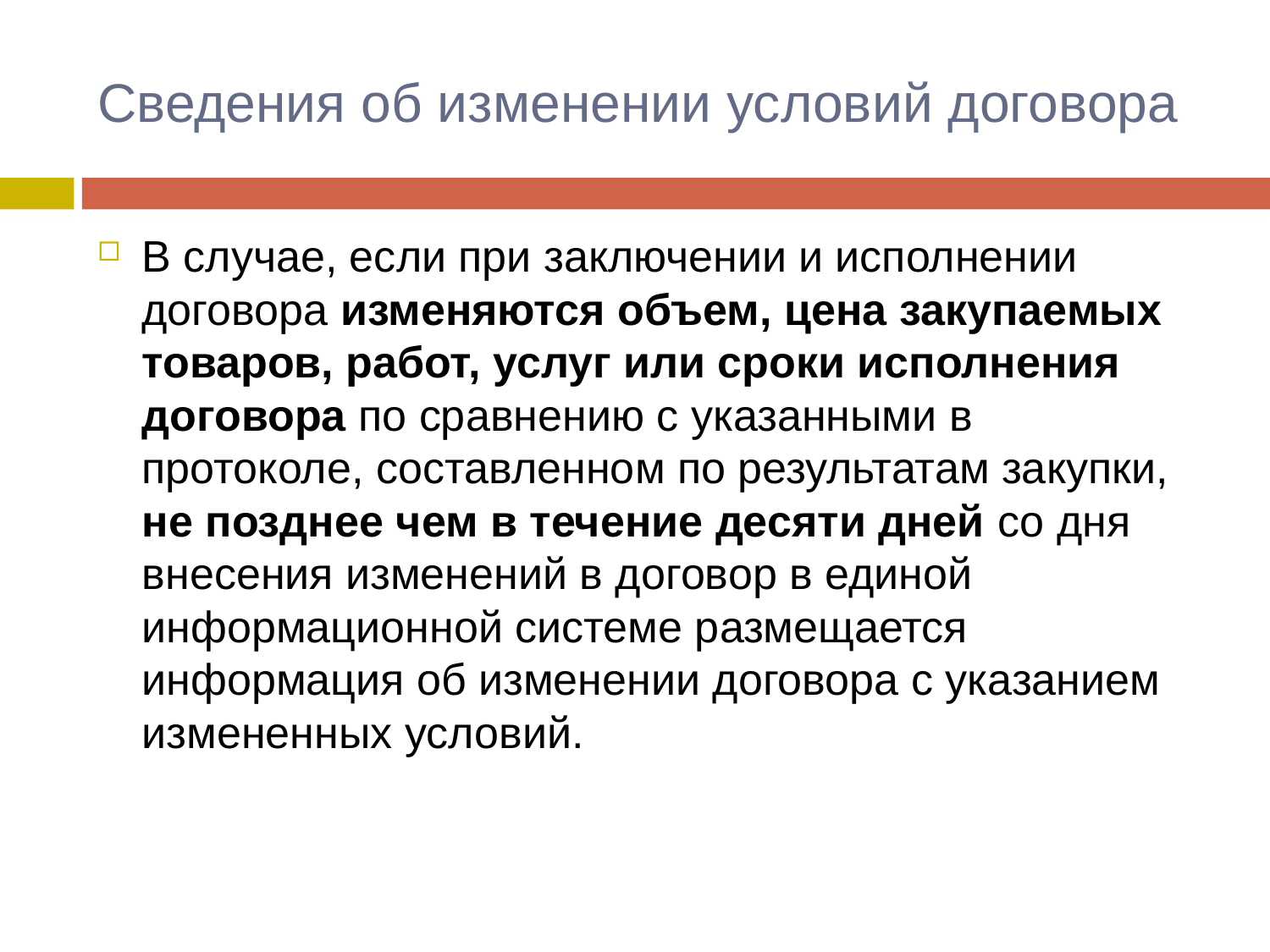

# Сведения об изменении условий договора
В случае, если при заключении и исполнении договора изменяются объем, цена закупаемых товаров, работ, услуг или сроки исполнения договора по сравнению с указанными в протоколе, составленном по результатам закупки, не позднее чем в течение десяти дней со дня внесения изменений в договор в единой информационной системе размещается информация об изменении договора с указанием измененных условий.